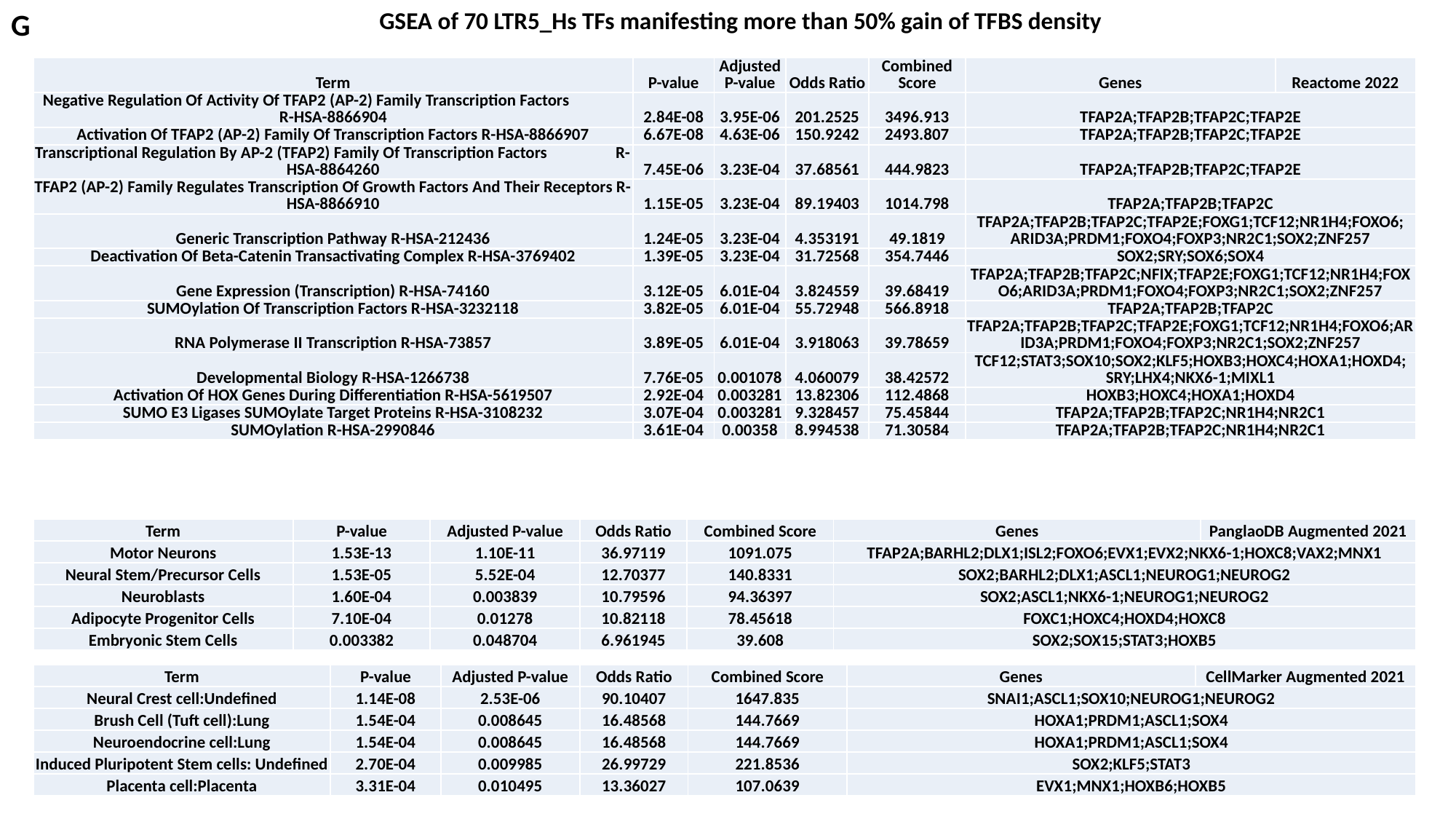

G
GSEA of 70 LTR5_Hs TFs manifesting more than 50% gain of TFBS density
| Term | P-value | Adjusted P-value | Odds Ratio | Combined Score | Genes | Reactome 2022 |
| --- | --- | --- | --- | --- | --- | --- |
| Negative Regulation Of Activity Of TFAP2 (AP-2) Family Transcription Factors R-HSA-8866904 | 2.84E-08 | 3.95E-06 | 201.2525 | 3496.913 | TFAP2A;TFAP2B;TFAP2C;TFAP2E |  |
| Activation Of TFAP2 (AP-2) Family Of Transcription Factors R-HSA-8866907 | 6.67E-08 | 4.63E-06 | 150.9242 | 2493.807 | TFAP2A;TFAP2B;TFAP2C;TFAP2E |  |
| Transcriptional Regulation By AP-2 (TFAP2) Family Of Transcription Factors R-HSA-8864260 | 7.45E-06 | 3.23E-04 | 37.68561 | 444.9823 | TFAP2A;TFAP2B;TFAP2C;TFAP2E |  |
| TFAP2 (AP-2) Family Regulates Transcription Of Growth Factors And Their Receptors R-HSA-8866910 | 1.15E-05 | 3.23E-04 | 89.19403 | 1014.798 | TFAP2A;TFAP2B;TFAP2C |  |
| Generic Transcription Pathway R-HSA-212436 | 1.24E-05 | 3.23E-04 | 4.353191 | 49.1819 | TFAP2A;TFAP2B;TFAP2C;TFAP2E;FOXG1;TCF12;NR1H4;FOXO6; ARID3A;PRDM1;FOXO4;FOXP3;NR2C1;SOX2;ZNF257 |  |
| Deactivation Of Beta-Catenin Transactivating Complex R-HSA-3769402 | 1.39E-05 | 3.23E-04 | 31.72568 | 354.7446 | SOX2;SRY;SOX6;SOX4 |  |
| Gene Expression (Transcription) R-HSA-74160 | 3.12E-05 | 6.01E-04 | 3.824559 | 39.68419 | TFAP2A;TFAP2B;TFAP2C;NFIX;TFAP2E;FOXG1;TCF12;NR1H4;FOXO6;ARID3A;PRDM1;FOXO4;FOXP3;NR2C1;SOX2;ZNF257 |  |
| SUMOylation Of Transcription Factors R-HSA-3232118 | 3.82E-05 | 6.01E-04 | 55.72948 | 566.8918 | TFAP2A;TFAP2B;TFAP2C |  |
| RNA Polymerase II Transcription R-HSA-73857 | 3.89E-05 | 6.01E-04 | 3.918063 | 39.78659 | TFAP2A;TFAP2B;TFAP2C;TFAP2E;FOXG1;TCF12;NR1H4;FOXO6;ARID3A;PRDM1;FOXO4;FOXP3;NR2C1;SOX2;ZNF257 |  |
| Developmental Biology R-HSA-1266738 | 7.76E-05 | 0.001078 | 4.060079 | 38.42572 | TCF12;STAT3;SOX10;SOX2;KLF5;HOXB3;HOXC4;HOXA1;HOXD4; SRY;LHX4;NKX6-1;MIXL1 |  |
| Activation Of HOX Genes During Differentiation R-HSA-5619507 | 2.92E-04 | 0.003281 | 13.82306 | 112.4868 | HOXB3;HOXC4;HOXA1;HOXD4 |  |
| SUMO E3 Ligases SUMOylate Target Proteins R-HSA-3108232 | 3.07E-04 | 0.003281 | 9.328457 | 75.45844 | TFAP2A;TFAP2B;TFAP2C;NR1H4;NR2C1 |  |
| SUMOylation R-HSA-2990846 | 3.61E-04 | 0.00358 | 8.994538 | 71.30584 | TFAP2A;TFAP2B;TFAP2C;NR1H4;NR2C1 |  |
| Term | P-value | Adjusted P-value | Odds Ratio | Combined Score | Genes | PanglaoDB Augmented 2021 |
| --- | --- | --- | --- | --- | --- | --- |
| Motor Neurons | 1.53E-13 | 1.10E-11 | 36.97119 | 1091.075 | TFAP2A;BARHL2;DLX1;ISL2;FOXO6;EVX1;EVX2;NKX6-1;HOXC8;VAX2;MNX1 |  |
| Neural Stem/Precursor Cells | 1.53E-05 | 5.52E-04 | 12.70377 | 140.8331 | SOX2;BARHL2;DLX1;ASCL1;NEUROG1;NEUROG2 |  |
| Neuroblasts | 1.60E-04 | 0.003839 | 10.79596 | 94.36397 | SOX2;ASCL1;NKX6-1;NEUROG1;NEUROG2 |  |
| Adipocyte Progenitor Cells | 7.10E-04 | 0.01278 | 10.82118 | 78.45618 | FOXC1;HOXC4;HOXD4;HOXC8 |  |
| Embryonic Stem Cells | 0.003382 | 0.048704 | 6.961945 | 39.608 | SOX2;SOX15;STAT3;HOXB5 |  |
| Term | P-value | Adjusted P-value | Odds Ratio | Combined Score | Genes | CellMarker Augmented 2021 |
| --- | --- | --- | --- | --- | --- | --- |
| Neural Crest cell:Undefined | 1.14E-08 | 2.53E-06 | 90.10407 | 1647.835 | SNAI1;ASCL1;SOX10;NEUROG1;NEUROG2 |  |
| Brush Cell (Tuft cell):Lung | 1.54E-04 | 0.008645 | 16.48568 | 144.7669 | HOXA1;PRDM1;ASCL1;SOX4 |  |
| Neuroendocrine cell:Lung | 1.54E-04 | 0.008645 | 16.48568 | 144.7669 | HOXA1;PRDM1;ASCL1;SOX4 |  |
| Induced Pluripotent Stem cells: Undefined | 2.70E-04 | 0.009985 | 26.99729 | 221.8536 | SOX2;KLF5;STAT3 |  |
| Placenta cell:Placenta | 3.31E-04 | 0.010495 | 13.36027 | 107.0639 | EVX1;MNX1;HOXB6;HOXB5 |  |